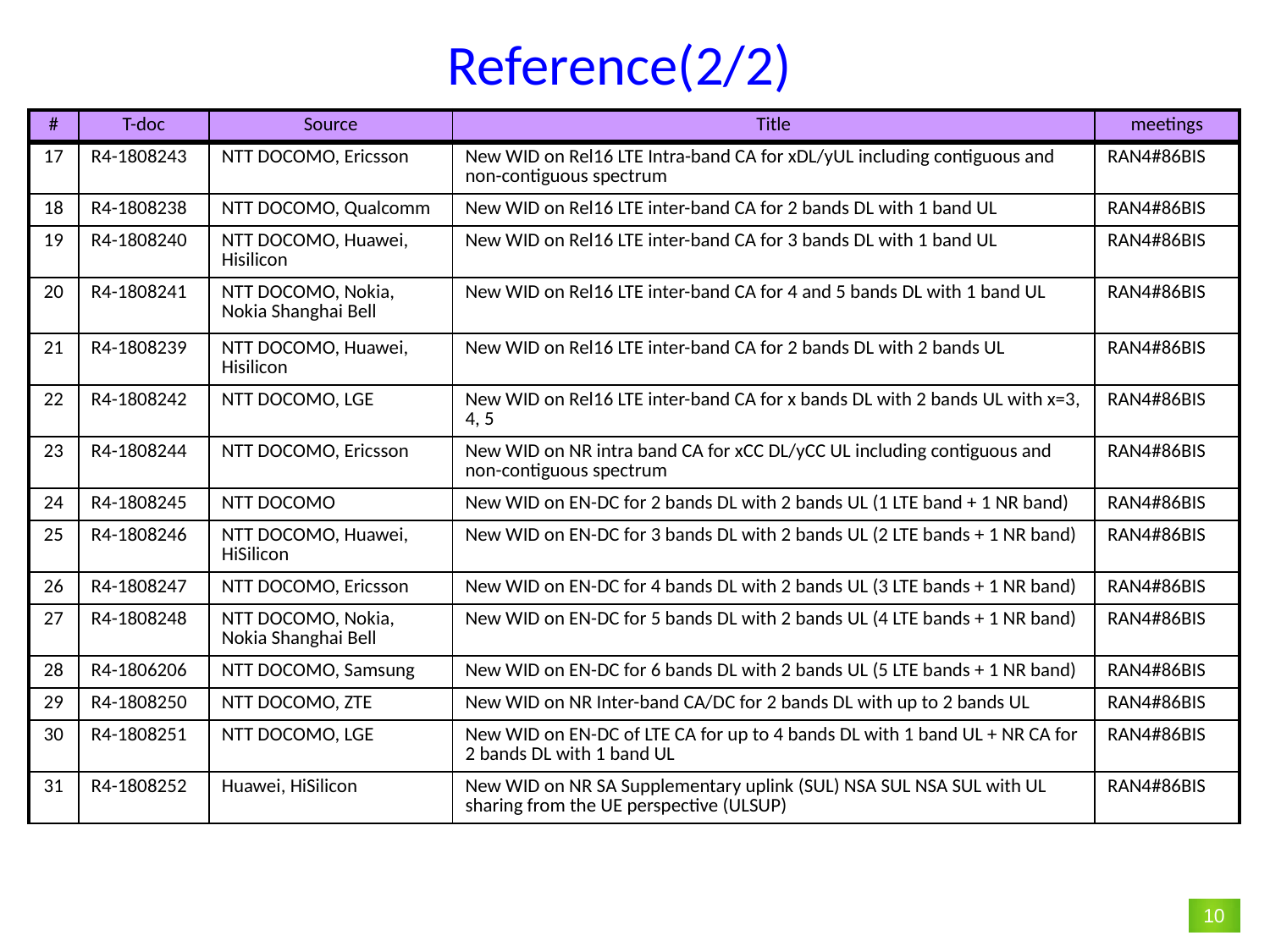

# Reference(2/2)
| # | T-doc | Source | Title | meetings |
| --- | --- | --- | --- | --- |
| 17 | R4-1808243 | NTT DOCOMO, Ericsson | New WID on Rel16 LTE Intra-band CA for xDL/yUL including contiguous and non-contiguous spectrum | RAN4#86BIS |
| 18 | R4-1808238 | NTT DOCOMO, Qualcomm | New WID on Rel16 LTE inter-band CA for 2 bands DL with 1 band UL | RAN4#86BIS |
| 19 | R4-1808240 | NTT DOCOMO, Huawei, Hisilicon | New WID on Rel16 LTE inter-band CA for 3 bands DL with 1 band UL | RAN4#86BIS |
| 20 | R4-1808241 | NTT DOCOMO, Nokia, Nokia Shanghai Bell | New WID on Rel16 LTE inter-band CA for 4 and 5 bands DL with 1 band UL | RAN4#86BIS |
| 21 | R4-1808239 | NTT DOCOMO, Huawei, Hisilicon | New WID on Rel16 LTE inter-band CA for 2 bands DL with 2 bands UL | RAN4#86BIS |
| 22 | R4-1808242 | NTT DOCOMO, LGE | New WID on Rel16 LTE inter-band CA for x bands DL with 2 bands UL with x=3, 4, 5 | RAN4#86BIS |
| 23 | R4-1808244 | NTT DOCOMO, Ericsson | New WID on NR intra band CA for xCC DL/yCC UL including contiguous and non-contiguous spectrum | RAN4#86BIS |
| 24 | R4-1808245 | NTT DOCOMO | New WID on EN-DC for 2 bands DL with 2 bands UL (1 LTE band + 1 NR band) | RAN4#86BIS |
| 25 | R4-1808246 | NTT DOCOMO, Huawei, HiSilicon | New WID on EN-DC for 3 bands DL with 2 bands UL (2 LTE bands + 1 NR band) | RAN4#86BIS |
| 26 | R4-1808247 | NTT DOCOMO, Ericsson | New WID on EN-DC for 4 bands DL with 2 bands UL (3 LTE bands + 1 NR band) | RAN4#86BIS |
| 27 | R4-1808248 | NTT DOCOMO, Nokia, Nokia Shanghai Bell | New WID on EN-DC for 5 bands DL with 2 bands UL (4 LTE bands + 1 NR band) | RAN4#86BIS |
| 28 | R4-1806206 | NTT DOCOMO, Samsung | New WID on EN-DC for 6 bands DL with 2 bands UL (5 LTE bands + 1 NR band) | RAN4#86BIS |
| 29 | R4-1808250 | NTT DOCOMO, ZTE | New WID on NR Inter-band CA/DC for 2 bands DL with up to 2 bands UL | RAN4#86BIS |
| 30 | R4-1808251 | NTT DOCOMO, LGE | New WID on EN-DC of LTE CA for up to 4 bands DL with 1 band UL + NR CA for 2 bands DL with 1 band UL | RAN4#86BIS |
| 31 | R4-1808252 | Huawei, HiSilicon | New WID on NR SA Supplementary uplink (SUL) NSA SUL NSA SUL with UL sharing from the UE perspective (ULSUP) | RAN4#86BIS |